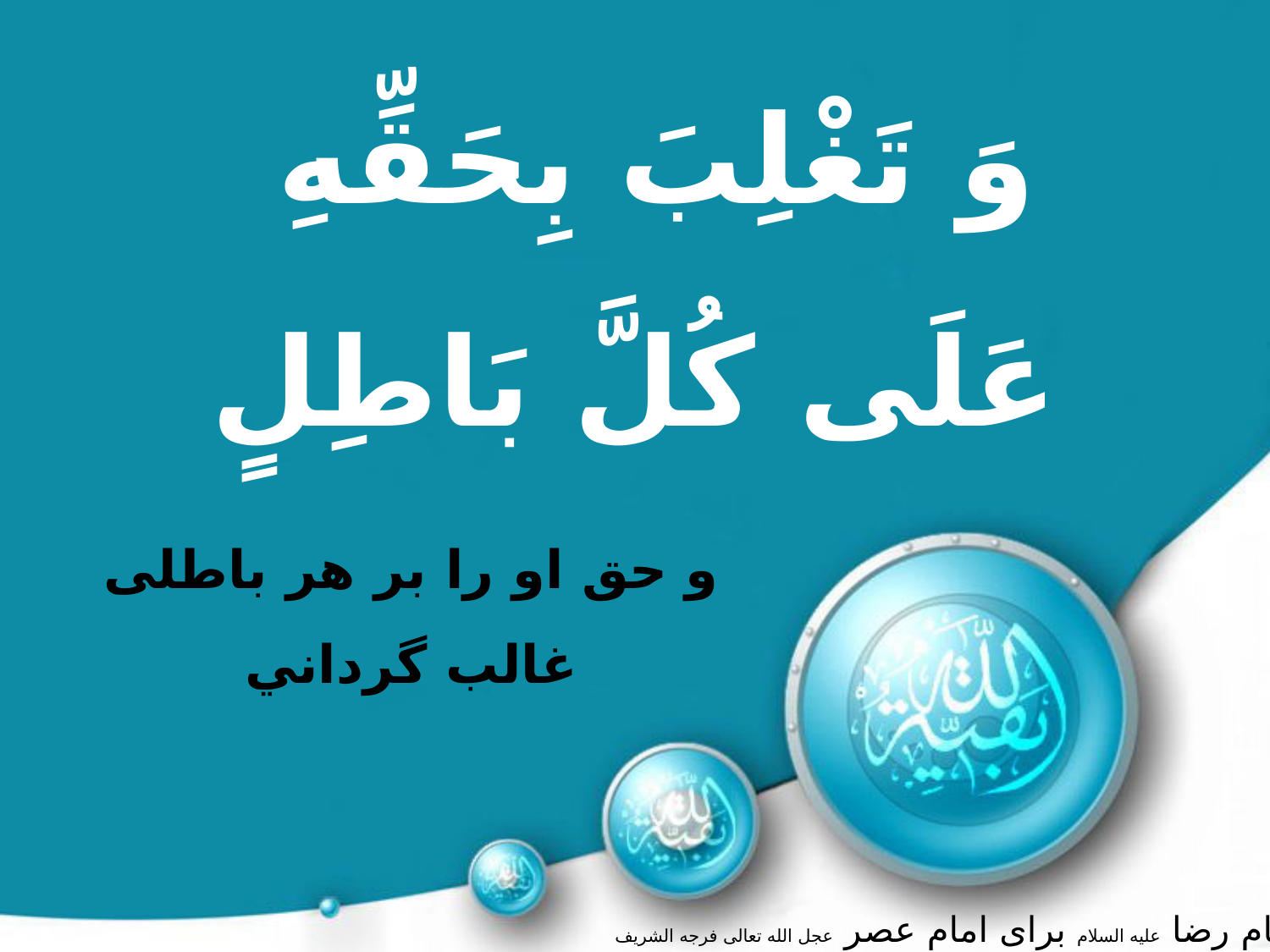

وَ تَغْلِبَ بِحَقِّهِ
عَلَى كُلَّ بَاطِلٍ‏
و حق او را بر هر باطلى
غالب گرداني